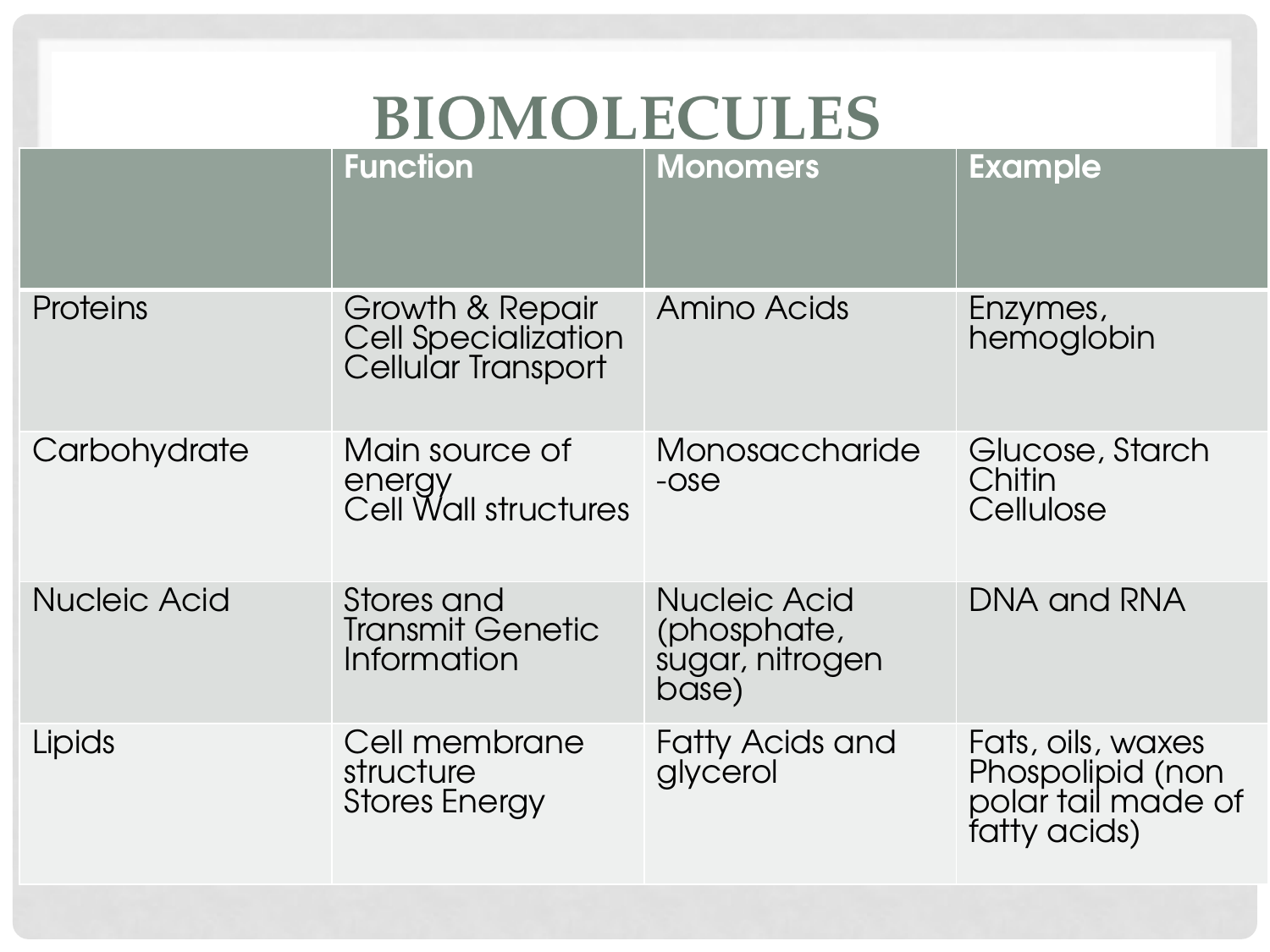

# Biomolecules
|  | Function | Monomers | Example |
| --- | --- | --- | --- |
| Proteins | Growth & Repair Cell Specialization Cellular Transport | Amino Acids | Enzymes, hemoglobin |
| Carbohydrate | Main source of energy Cell Wall structures | Monosaccharide -ose | Glucose, Starch Chitin Cellulose |
| Nucleic Acid | Stores and Transmit Genetic Information | Nucleic Acid (phosphate, sugar, nitrogen base) | DNA and RNA |
| Lipids | Cell membrane structure Stores Energy | Fatty Acids and glycerol | Fats, oils, waxes Phospolipid (non polar tail made of fatty acids) |